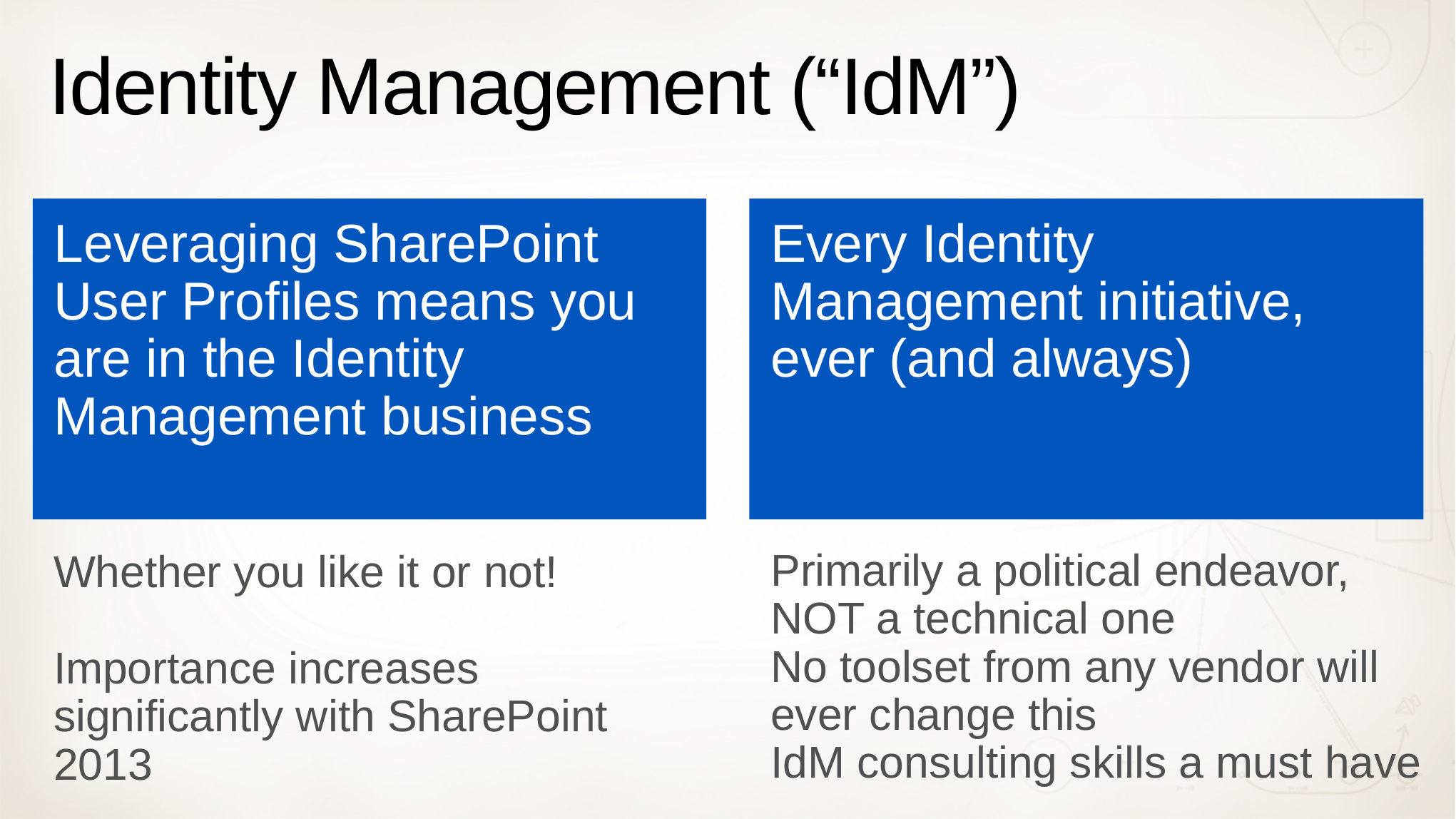

# Identity Management (“IdM”)
Leveraging SharePoint User Profiles means you are in the Identity Management business
Every Identity Management initiative, ever (and always)
Primarily a political endeavor, NOT a technical one
No toolset from any vendor will ever change this
IdM consulting skills a must have
Whether you like it or not!
Importance increases significantly with SharePoint 2013